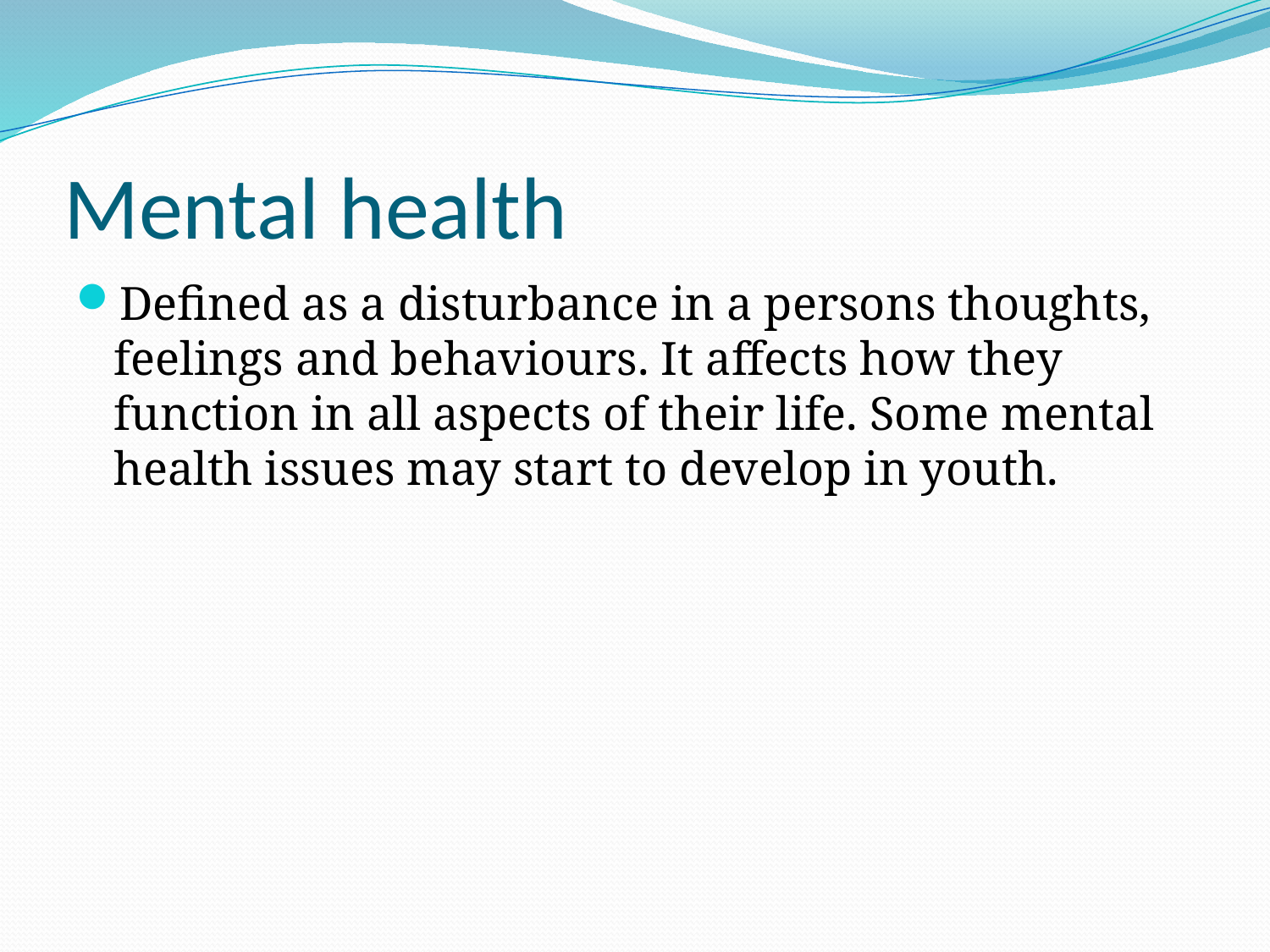

# Mental health
Defined as a disturbance in a persons thoughts, feelings and behaviours. It affects how they function in all aspects of their life. Some mental health issues may start to develop in youth.